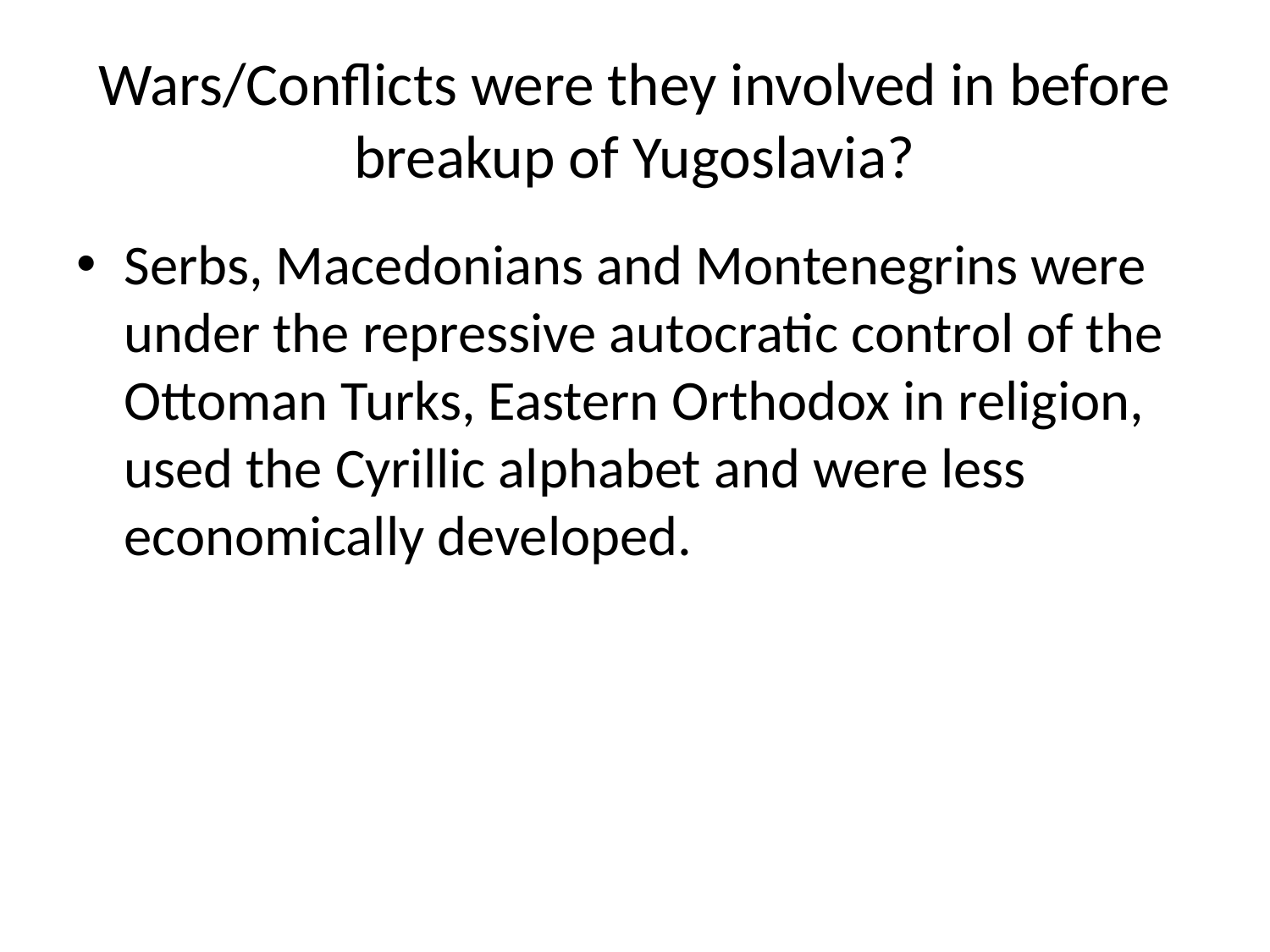

# Wars/Conflicts were they involved in before breakup of Yugoslavia?
Serbs, Macedonians and Montenegrins were under the repressive autocratic control of the Ottoman Turks, Eastern Orthodox in religion, used the Cyrillic alphabet and were less economically developed.